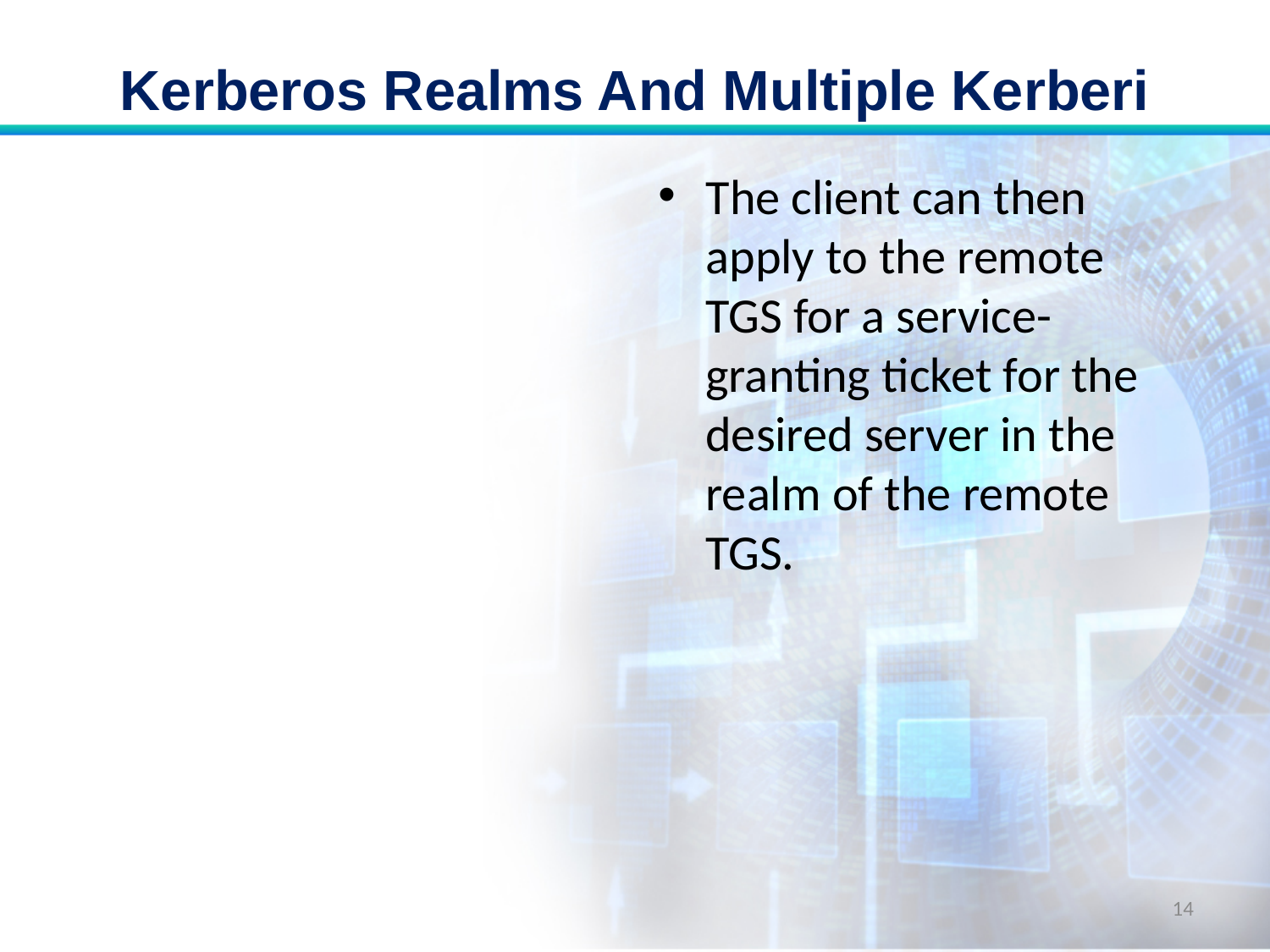

# Kerberos Realms And Multiple Kerberi
The client can then apply to the remote TGS for a service-granting ticket for the desired server in the realm of the remote TGS.
14